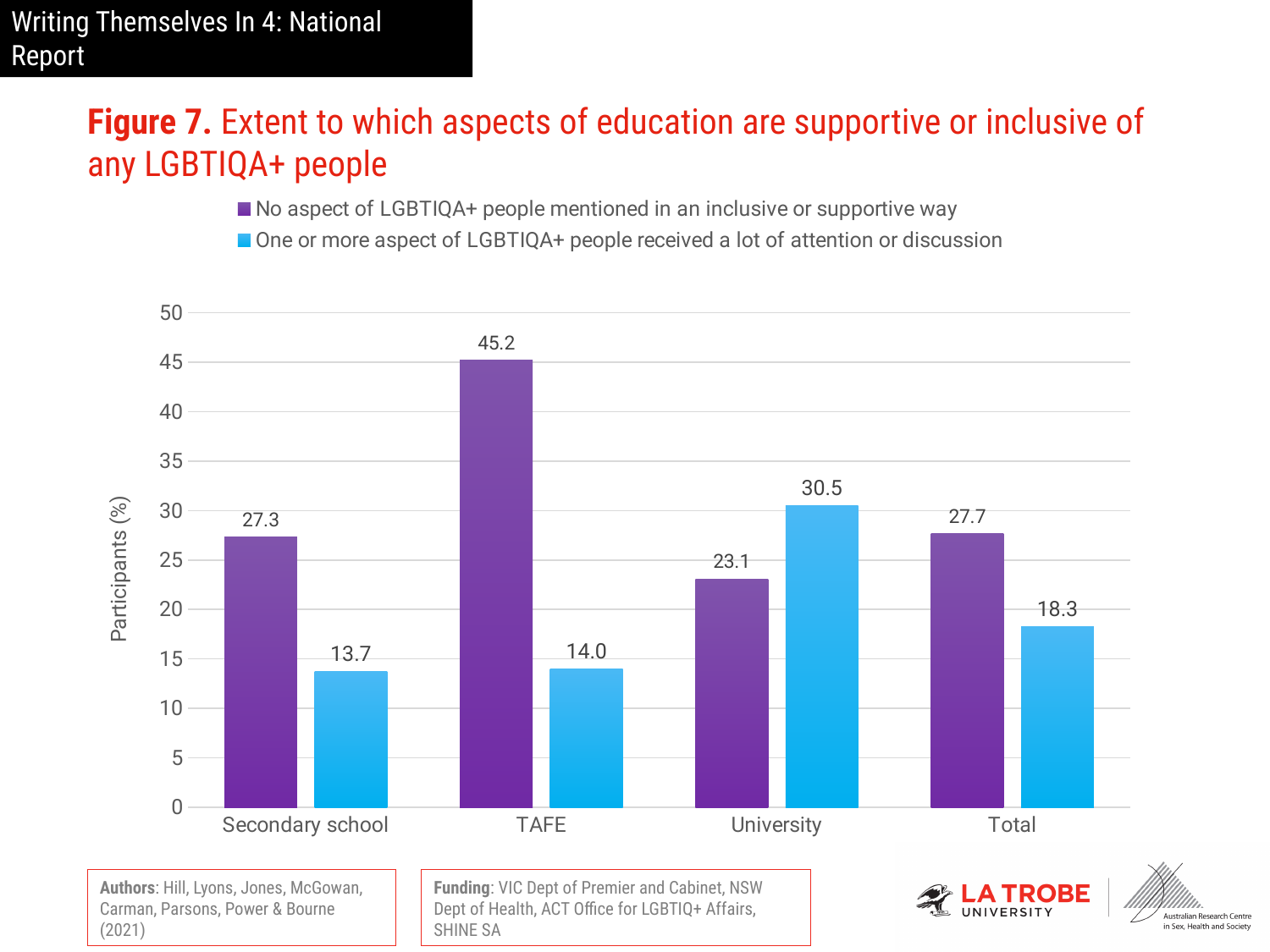

# Figure 7. Extent to which aspects of education are supportive or inclusive of any LGBTIQA+ people

### Chart

| Category | No aspect of LGBTIQA+ people mentioned in an inclusive or supportive way | One or more aspect of LGBTIQA+ people received a lot of attention or discussion |
|---|---|---|
| Secondary school | 27.3 | 13.7 |
| TAFE | 45.2 | 14.0 |
| University | 23.1 | 30.5 |
| Total | 27.7 | 18.3 |